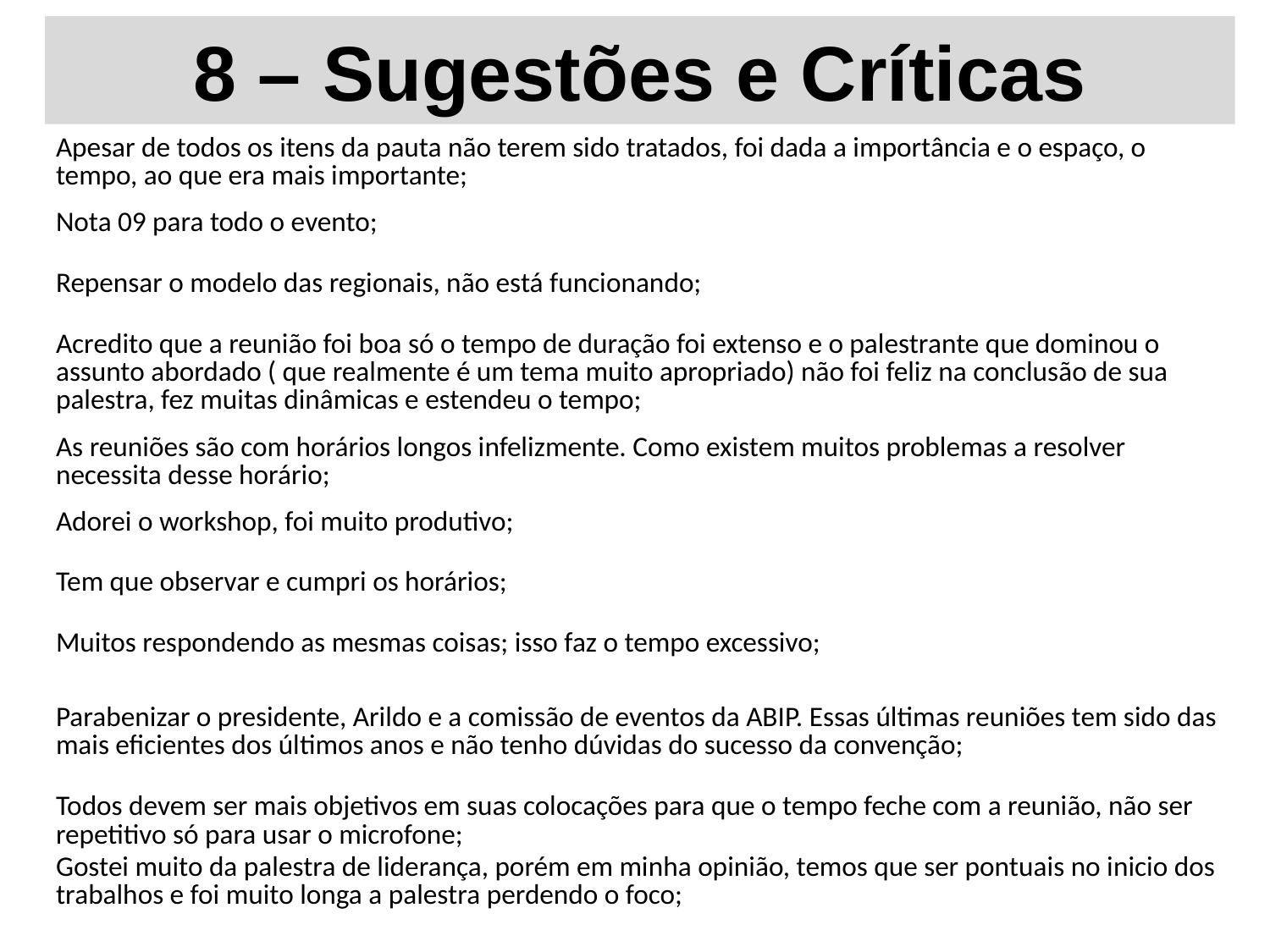

# 8 – Sugestões e Críticas
| Apesar de todos os itens da pauta não terem sido tratados, foi dada a importância e o espaço, o tempo, ao que era mais importante; |
| --- |
| Nota 09 para todo o evento; |
| Repensar o modelo das regionais, não está funcionando; |
| Acredito que a reunião foi boa só o tempo de duração foi extenso e o palestrante que dominou o assunto abordado ( que realmente é um tema muito apropriado) não foi feliz na conclusão de sua palestra, fez muitas dinâmicas e estendeu o tempo; |
| As reuniões são com horários longos infelizmente. Como existem muitos problemas a resolver necessita desse horário; |
| Adorei o workshop, foi muito produtivo; |
| Tem que observar e cumpri os horários; |
| Muitos respondendo as mesmas coisas; isso faz o tempo excessivo; |
| Parabenizar o presidente, Arildo e a comissão de eventos da ABIP. Essas últimas reuniões tem sido das mais eficientes dos últimos anos e não tenho dúvidas do sucesso da convenção; |
| Todos devem ser mais objetivos em suas colocações para que o tempo feche com a reunião, não ser repetitivo só para usar o microfone; |
| Gostei muito da palestra de liderança, porém em minha opinião, temos que ser pontuais no inicio dos trabalhos e foi muito longa a palestra perdendo o foco; |